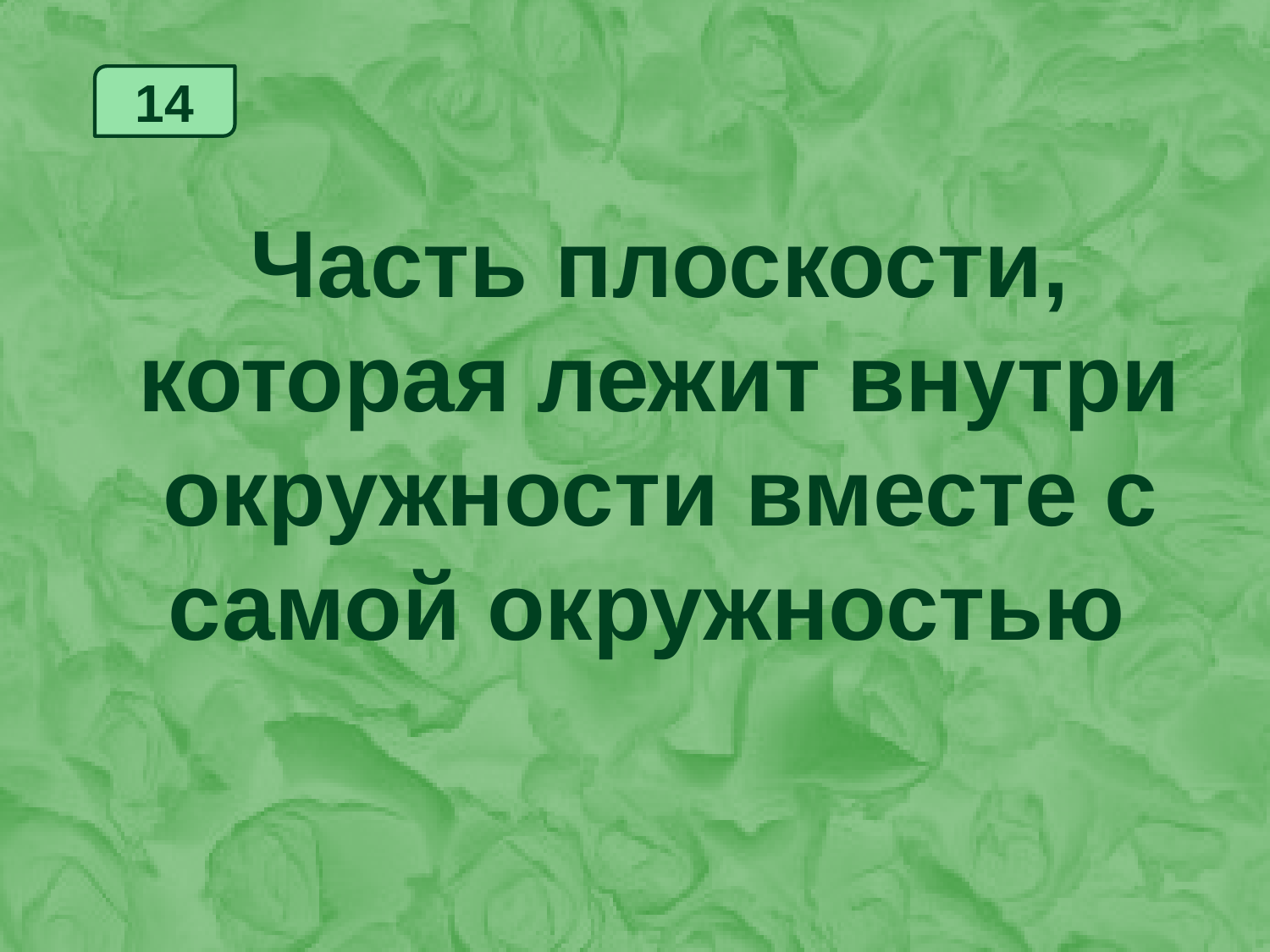

14
Часть плоскости, которая лежит внутри окружности вместе с самой окружностью